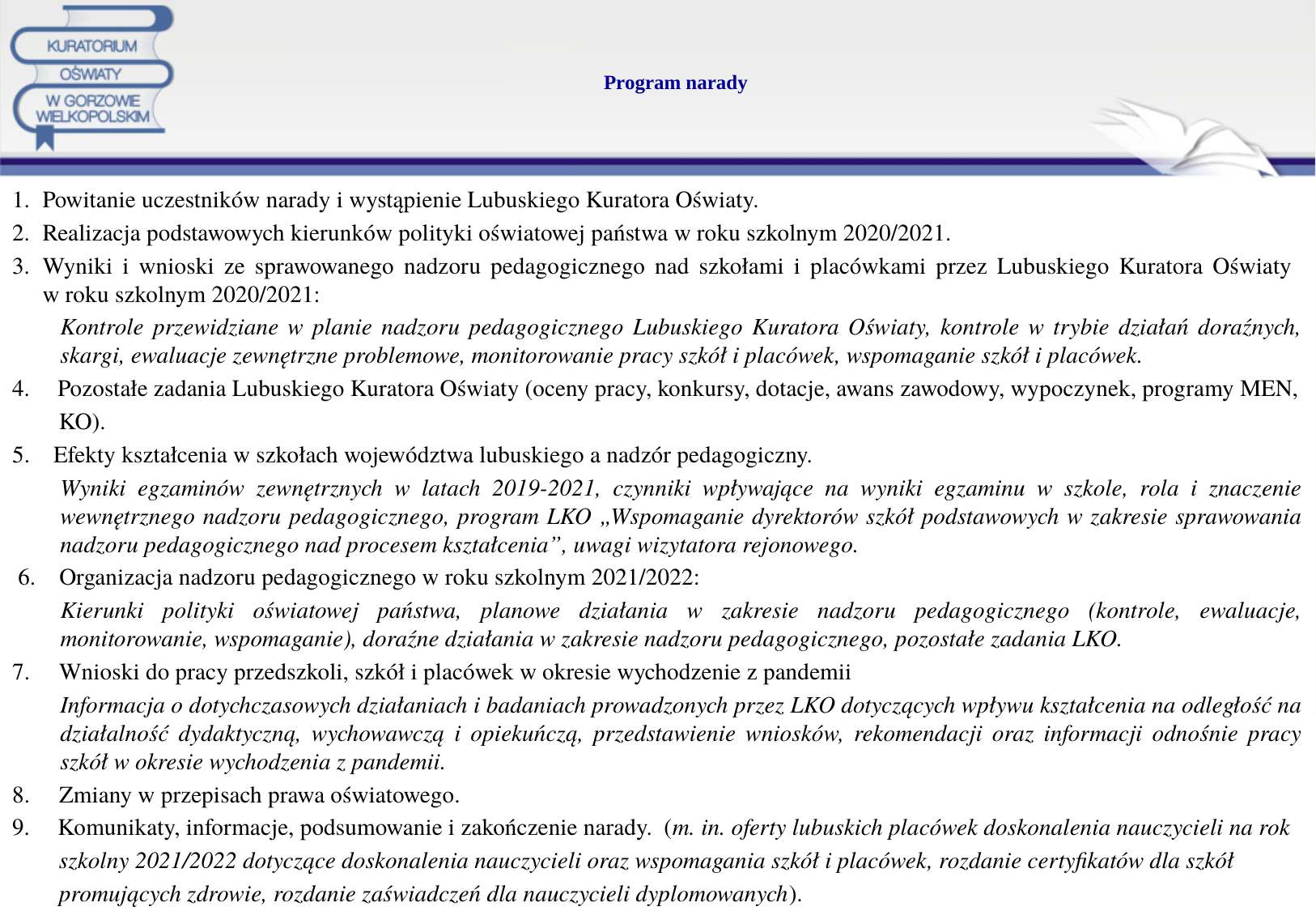

# Program narady
Powitanie uczestników narady i wystąpienie Lubuskiego Kuratora Oświaty.
Realizacja podstawowych kierunków polityki oświatowej państwa w roku szkolnym 2020/2021.
Wyniki i wnioski ze sprawowanego nadzoru pedagogicznego nad szkołami i placówkami przez Lubuskiego Kuratora Oświaty
w roku szkolnym 2020/2021:
Kontrole przewidziane w planie nadzoru pedagogicznego Lubuskiego Kuratora Oświaty, kontrole w trybie działań doraźnych, skargi, ewaluacje zewnętrzne problemowe, monitorowanie pracy szkół i placówek, wspomaganie szkół i placówek.
Pozostałe zadania Lubuskiego Kuratora Oświaty (oceny pracy, konkursy, dotacje, awans zawodowy, wypoczynek, programy MEN,
        KO).
5.    Efekty kształcenia w szkołach województwa lubuskiego a nadzór pedagogiczny.
Wyniki egzaminów zewnętrznych w latach 2019-2021, czynniki wpływające na wyniki egzaminu w szkole, rola i znaczenie wewnętrznego nadzoru pedagogicznego, program LKO „Wspomaganie dyrektorów szkół podstawowych w zakresie sprawowania nadzoru pedagogicznego nad procesem kształcenia”, uwagi wizytatora rejonowego.
 6.    Organizacja nadzoru pedagogicznego w roku szkolnym 2021/2022:
Kierunki polityki oświatowej państwa, planowe działania w zakresie nadzoru pedagogicznego (kontrole, ewaluacje, monitorowanie, wspomaganie), doraźne działania w zakresie nadzoru pedagogicznego, pozostałe zadania LKO.
7.     Wnioski do pracy przedszkoli, szkół i placówek w okresie wychodzenie z pandemii
Informacja o dotychczasowych działaniach i badaniach prowadzonych przez LKO dotyczących wpływu kształcenia na odległość na działalność dydaktyczną, wychowawczą i opiekuńczą, przedstawienie wniosków, rekomendacji oraz informacji odnośnie pracy szkół w okresie wychodzenia z pandemii.
8.     Zmiany w przepisach prawa oświatowego.
Komunikaty, informacje, podsumowanie i zakończenie narady.  (m. in. oferty lubuskich placówek doskonalenia nauczycieli na rok
        szkolny 2021/2022 dotyczące doskonalenia nauczycieli oraz wspomagania szkół i placówek, rozdanie certyfikatów dla szkół
        promujących zdrowie, rozdanie zaświadczeń dla nauczycieli dyplomowanych).